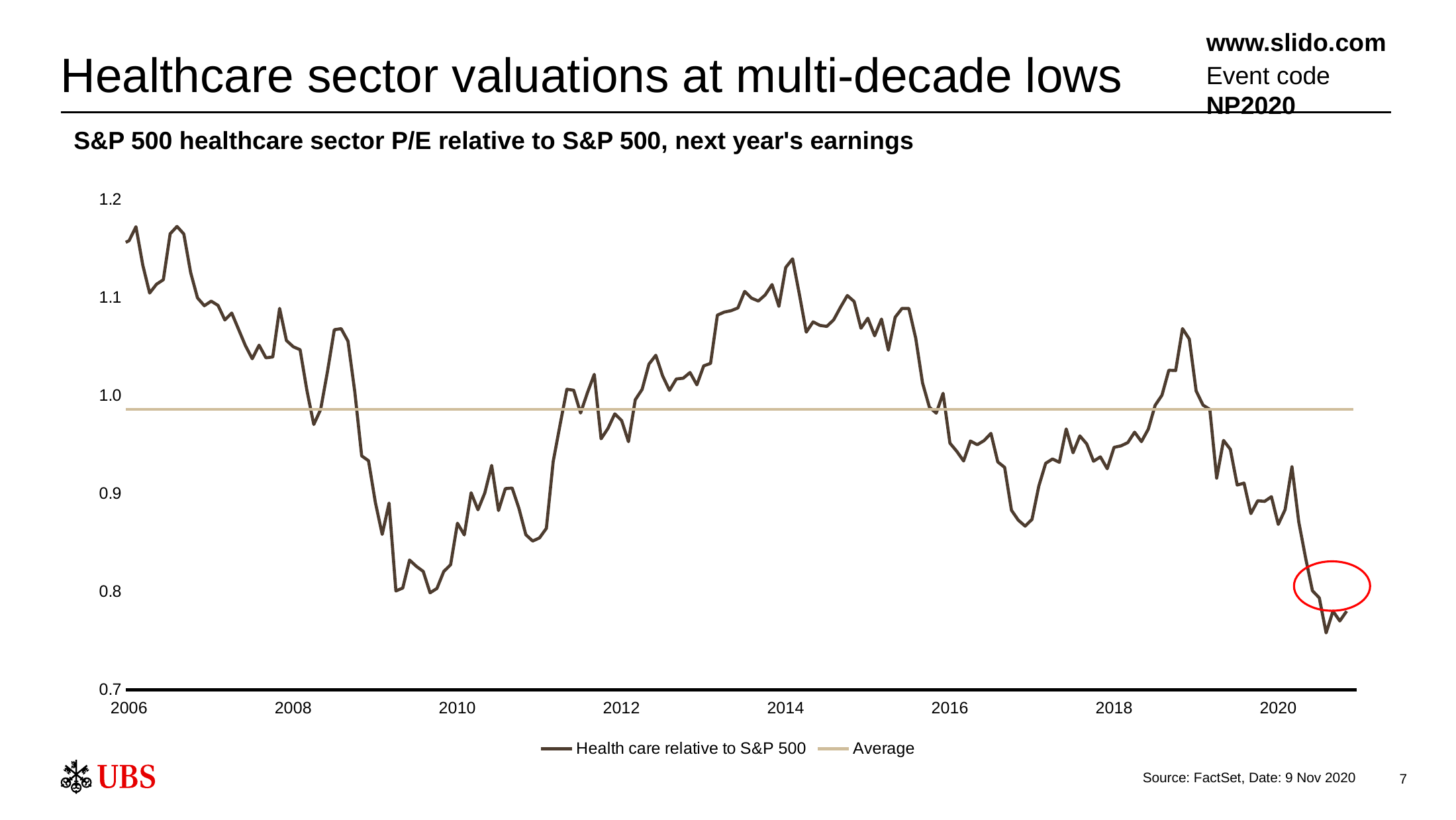

# Healthcare sector valuations at multi-decade lows
www.slido.com
Event code NP2020
S&P 500 healthcare sector P/E relative to S&P 500, next year's earnings

[unsupported chart]

Source: FactSet, Date: 9 Nov 2020